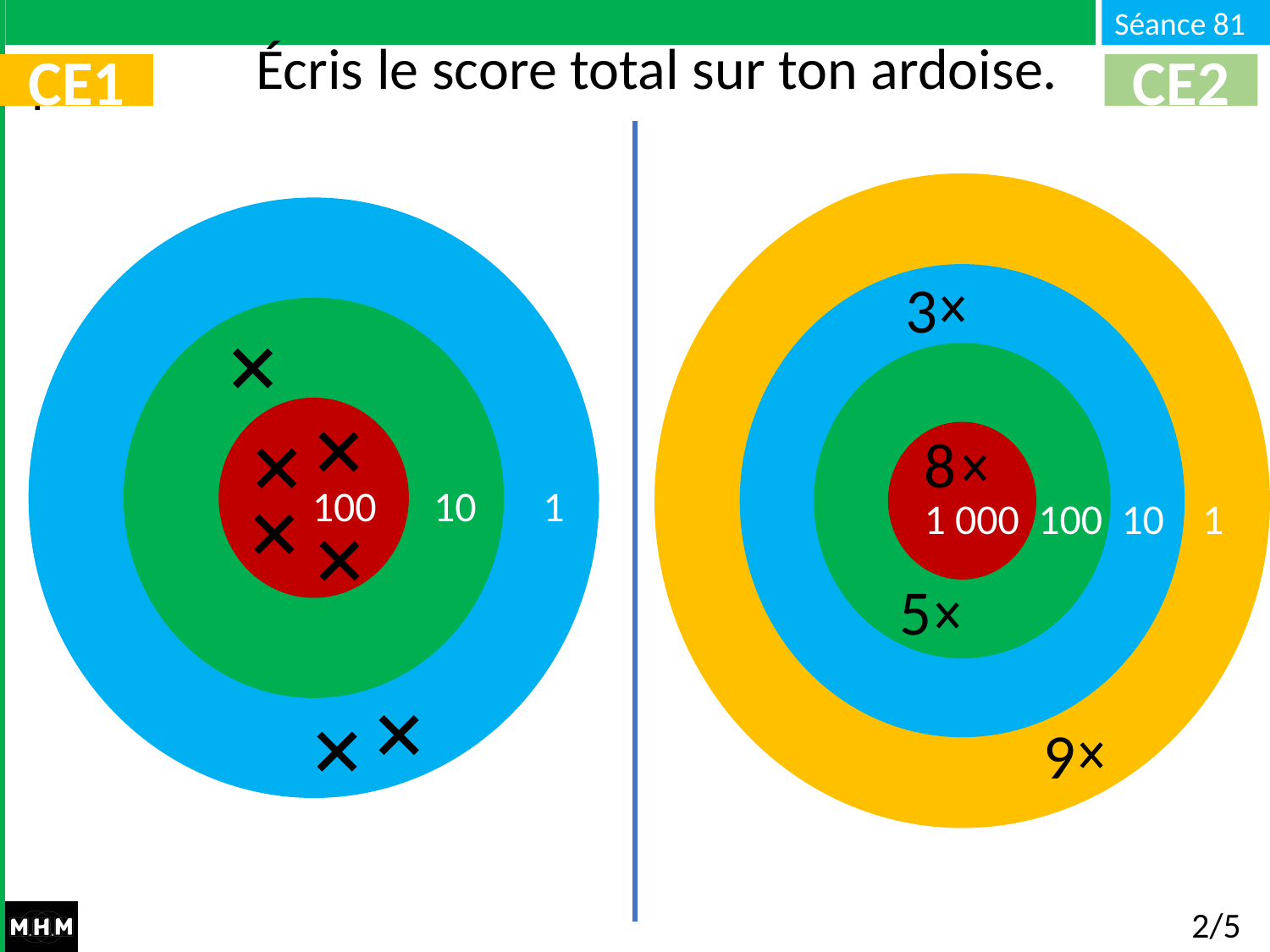

# Écris le score total sur ton ardoise.
CE1
CE2

3

8

100      10       1
1 000  100  10    1

5

9

2/5